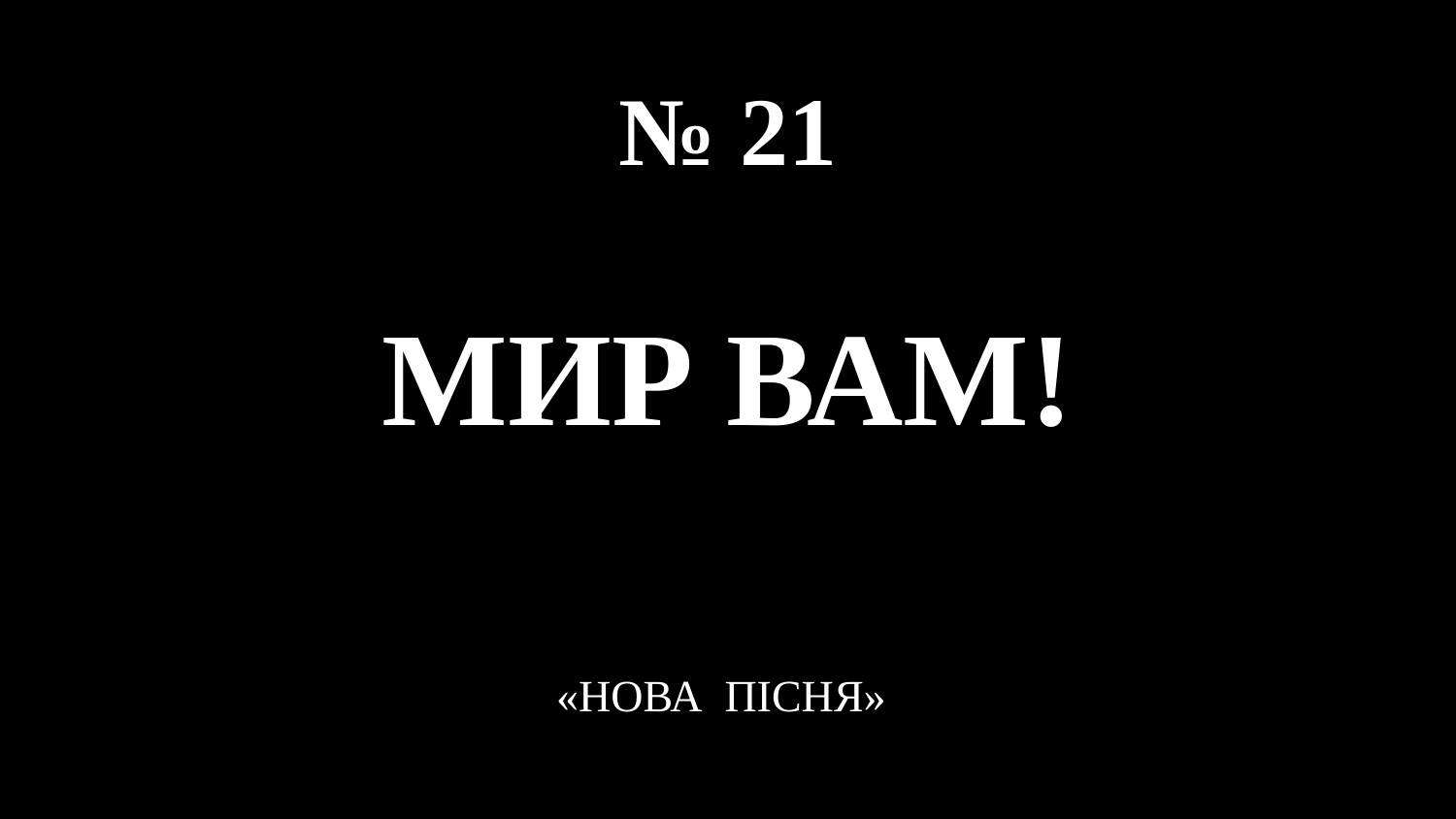

# № 21 МИР ВАМ!
«НОВА  ПІСНЯ»